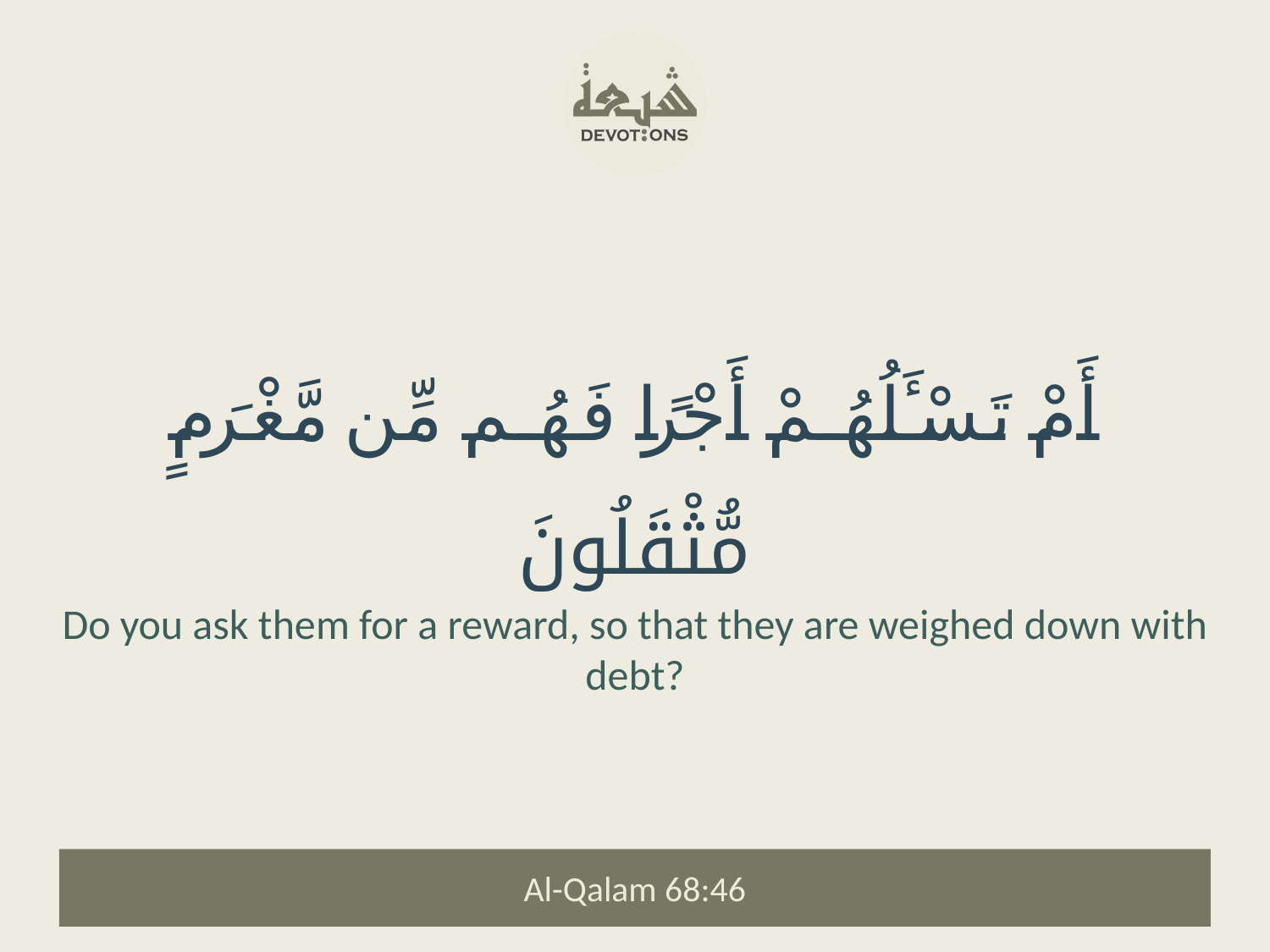

أَمْ تَسْـَٔلُهُمْ أَجْرًا فَهُم مِّن مَّغْرَمٍ مُّثْقَلُونَ
Do you ask them for a reward, so that they are weighed down with debt?
Al-Qalam 68:46